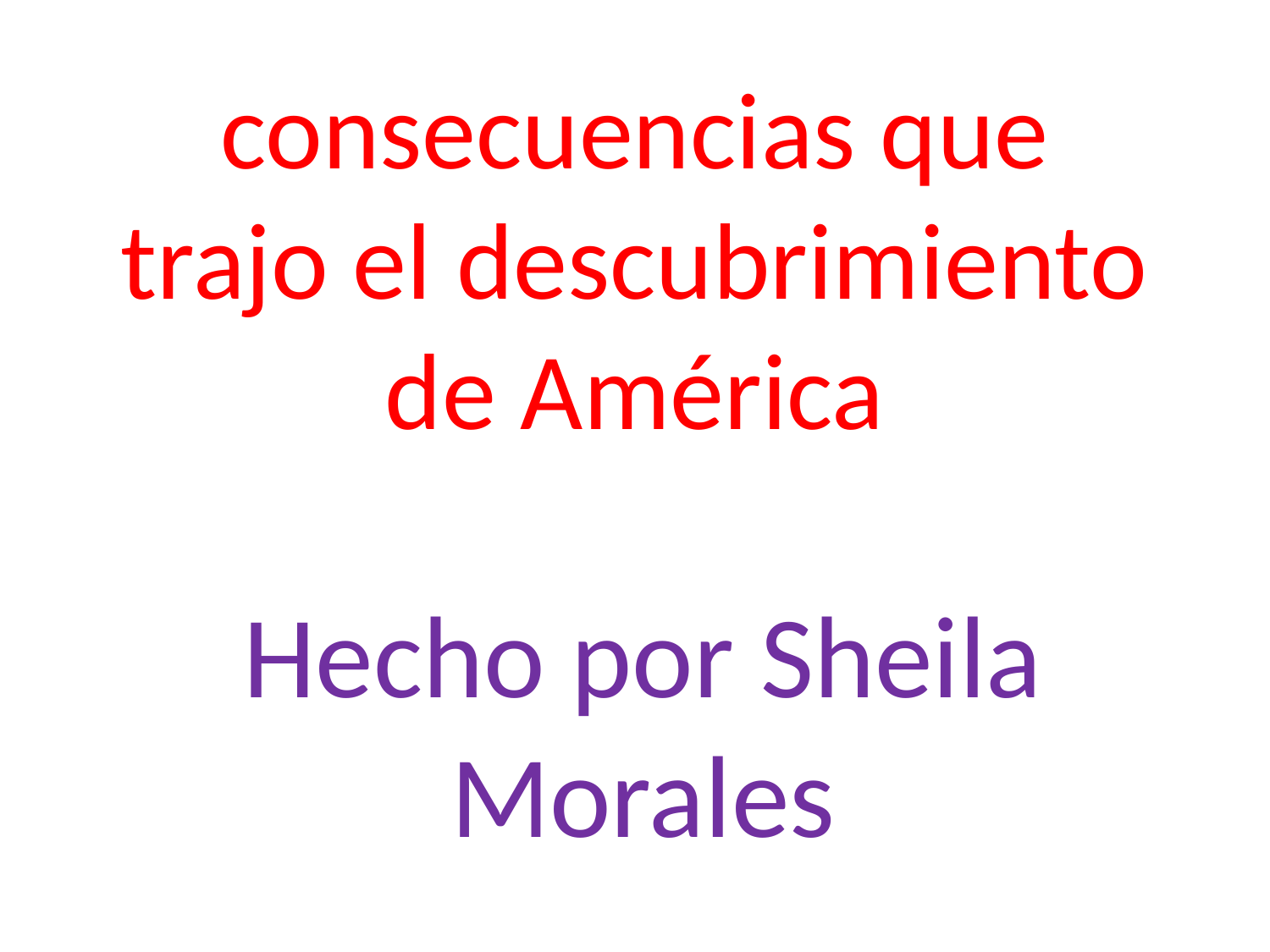

# consecuencias que trajo el descubrimiento de América
Hecho por Sheila Morales